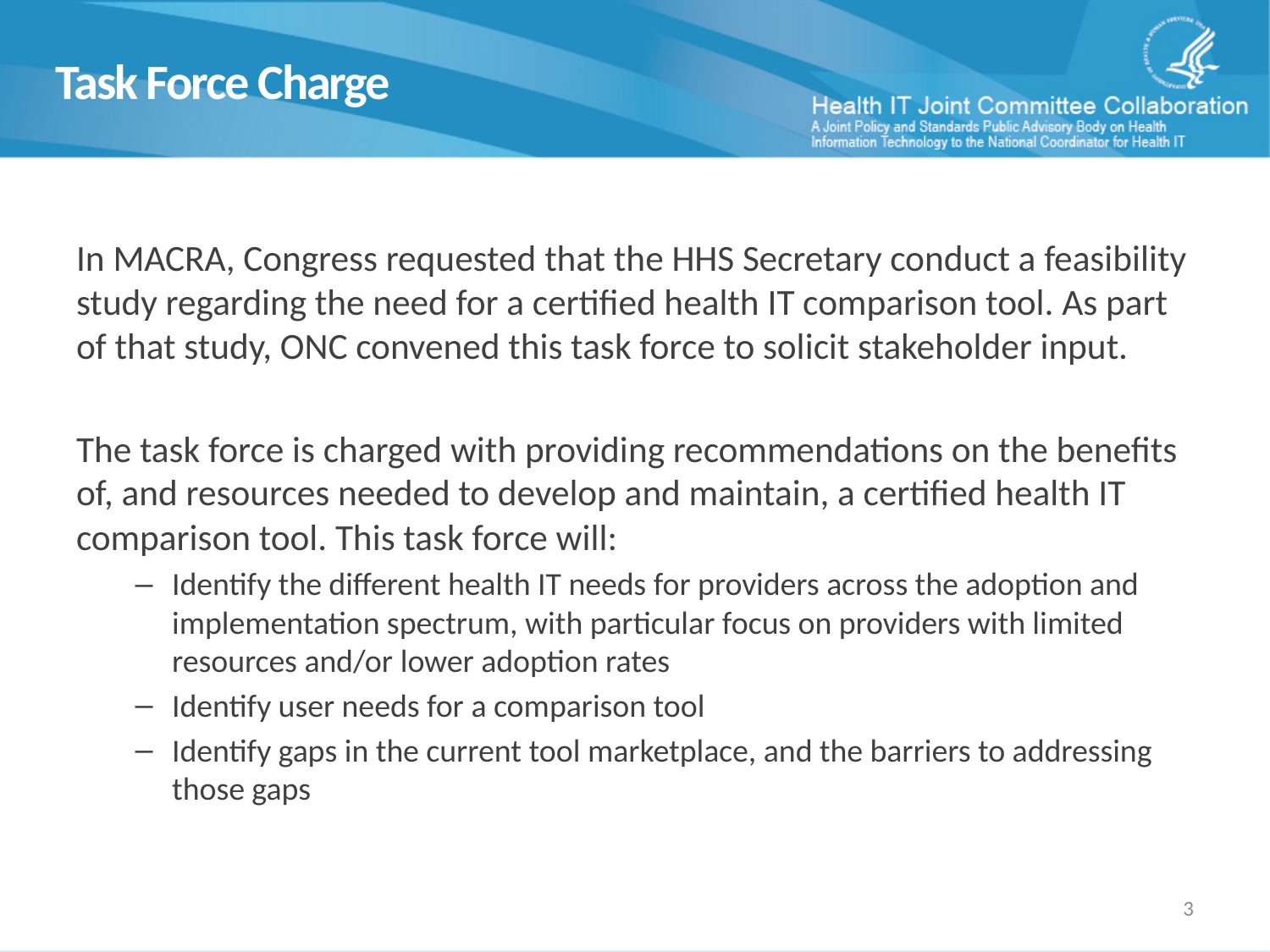

# Task Force Charge
In MACRA, Congress requested that the HHS Secretary conduct a feasibility study regarding the need for a certified health IT comparison tool. As part of that study, ONC convened this task force to solicit stakeholder input.

The task force is charged with providing recommendations on the benefits of, and resources needed to develop and maintain, a certified health IT comparison tool. This task force will:
Identify the different health IT needs for providers across the adoption and implementation spectrum, with particular focus on providers with limited resources and/or lower adoption rates
Identify user needs for a comparison tool
Identify gaps in the current tool marketplace, and the barriers to addressing those gaps
3